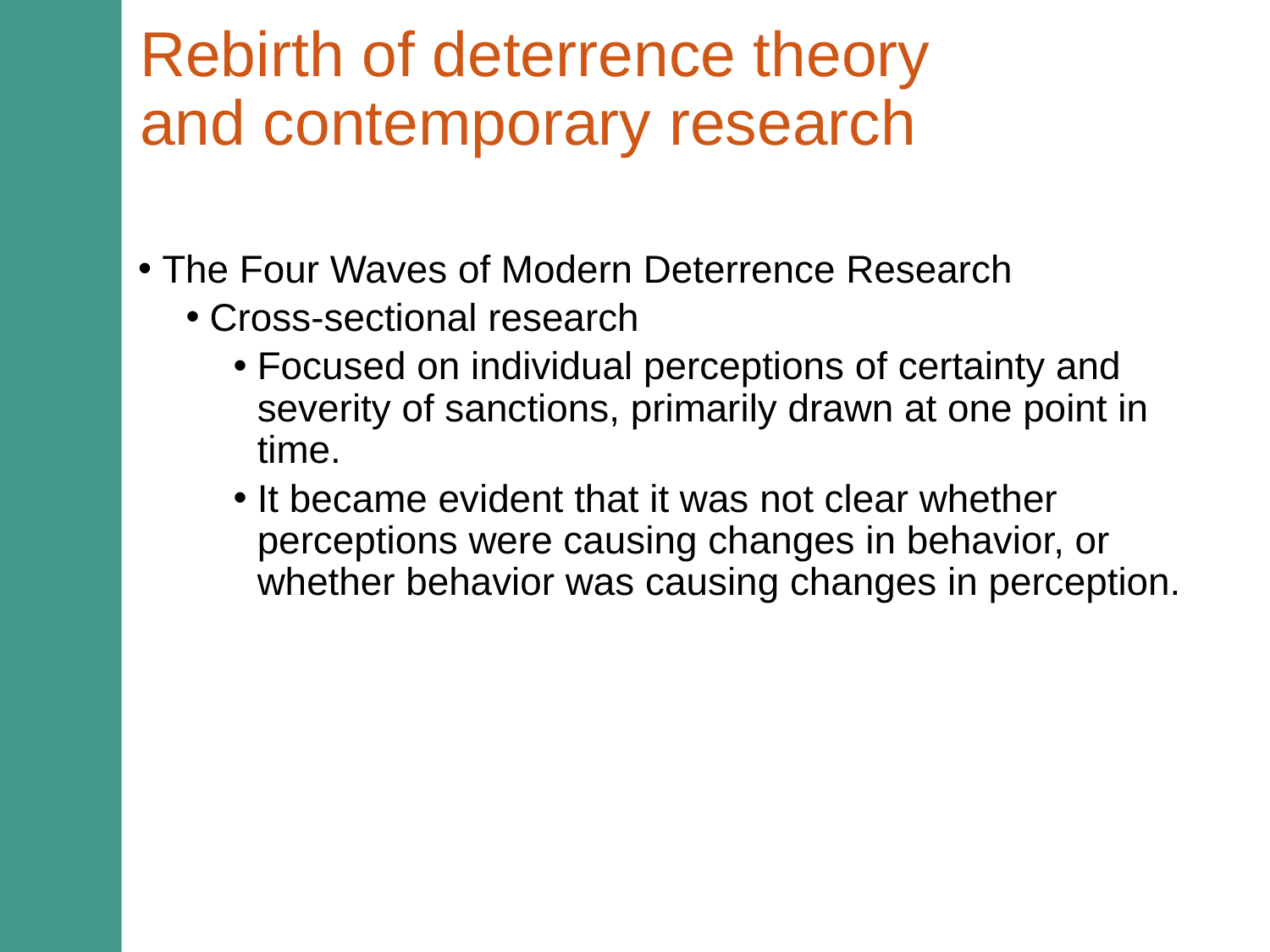

# Rebirth of deterrence theory and contemporary research
The Four Waves of Modern Deterrence Research
Cross-sectional research
Focused on individual perceptions of certainty and severity of sanctions, primarily drawn at one point in time.
It became evident that it was not clear whether perceptions were causing changes in behavior, or whether behavior was causing changes in perception.